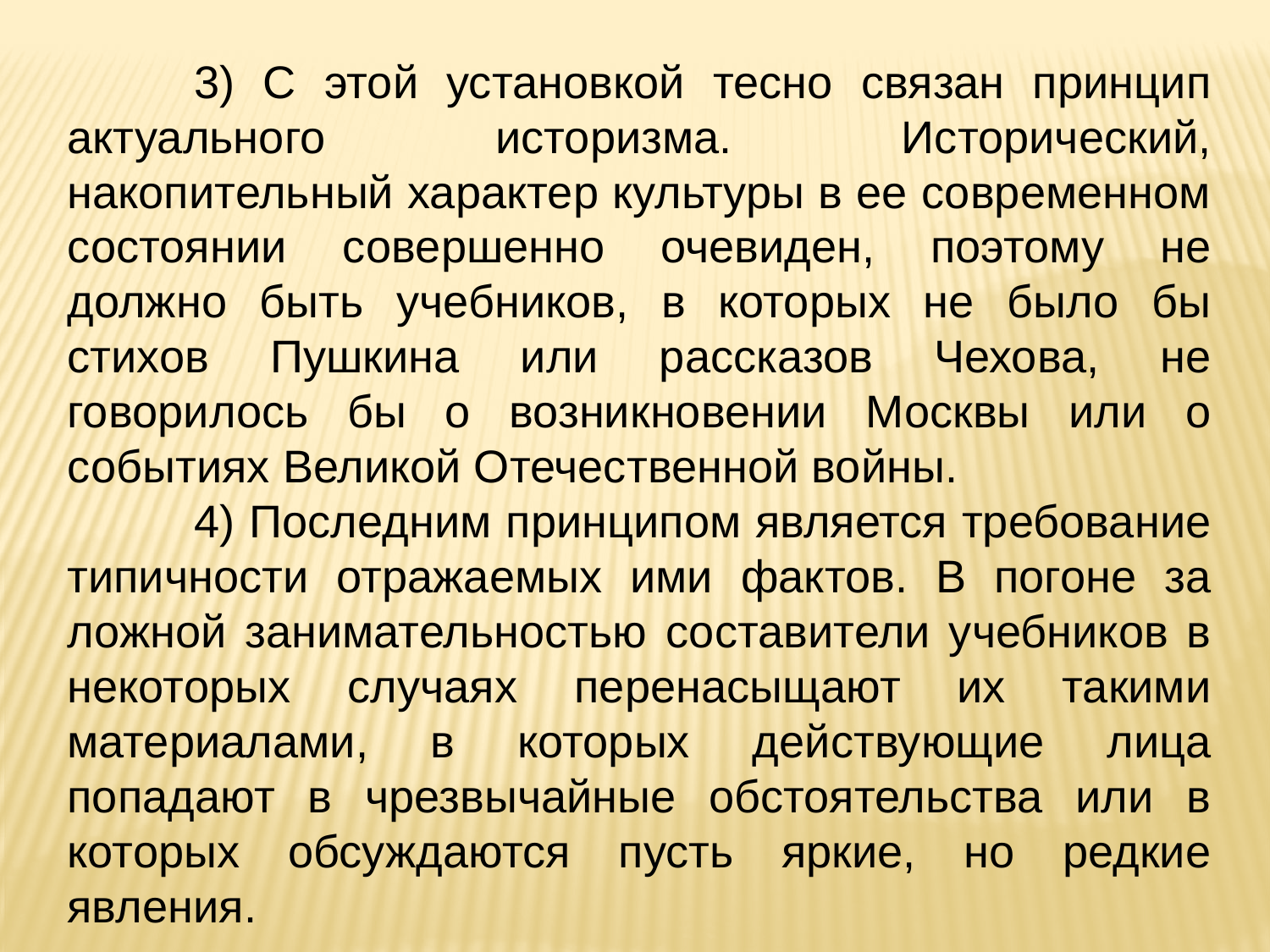

3) С этой установкой тесно связан принцип актуального историзма. Исторический, накопительный характер культуры в ее современном состоянии совершенно очевиден, поэтому не должно быть учебников, в которых не было бы стихов Пушкина или рассказов Чехова, не говорилось бы о возникновении Москвы или о событиях Великой Отечественной войны.
	4) Последним принципом является требование типичности отражаемых ими фактов. В погоне за ложной занимательностью составители учебников в некоторых случаях перенасыщают их такими материалами, в которых действующие лица попадают в чрезвычайные обстоятельства или в которых обсуждаются пусть яркие, но редкие явления.